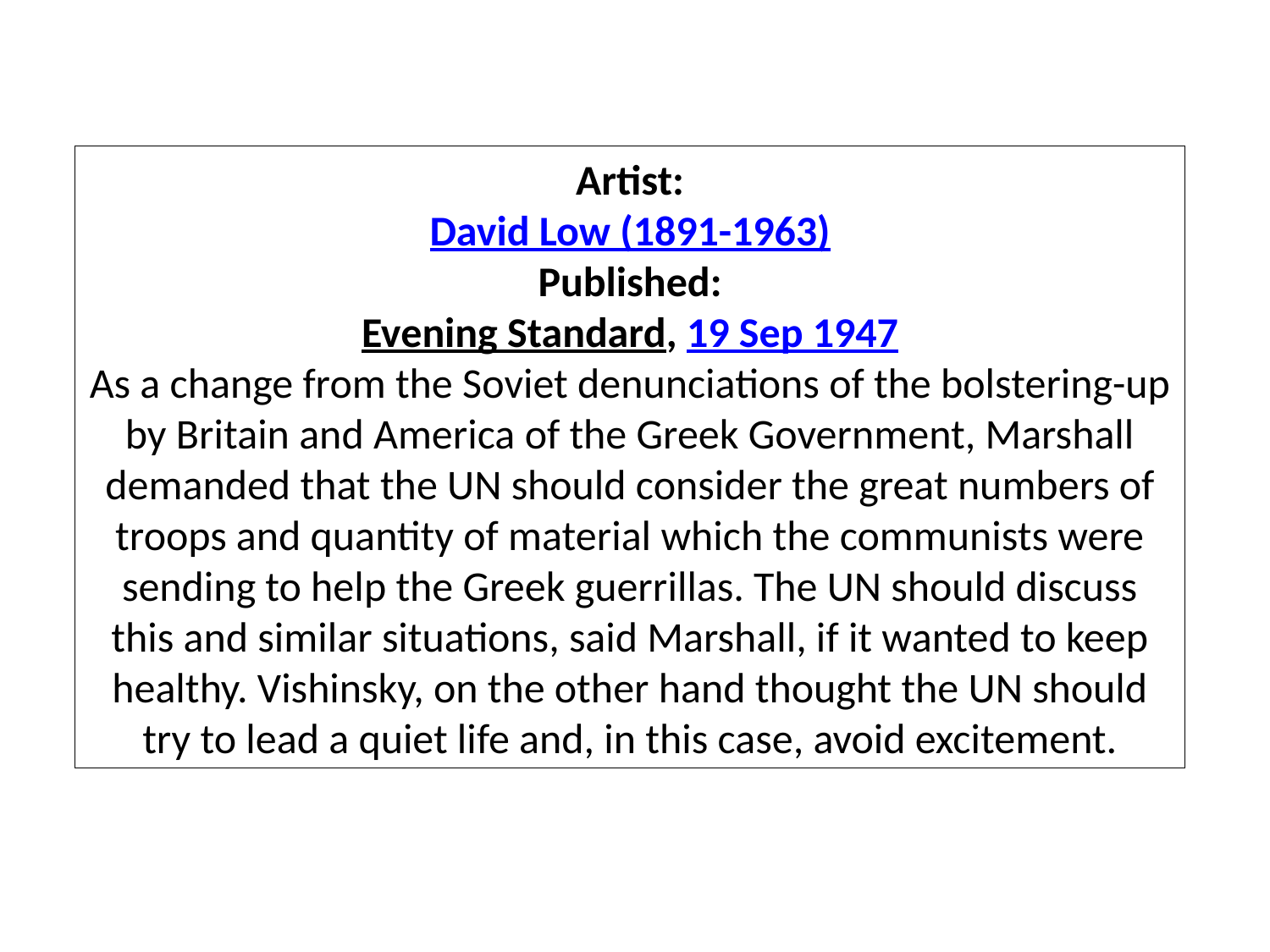

Artist:
David Low (1891-1963)
Published:
Evening Standard, 19 Sep 1947
As a change from the Soviet denunciations of the bolstering-up by Britain and America of the Greek Government, Marshall demanded that the UN should consider the great numbers of troops and quantity of material which the communists were sending to help the Greek guerrillas. The UN should discuss this and similar situations, said Marshall, if it wanted to keep healthy. Vishinsky, on the other hand thought the UN should try to lead a quiet life and, in this case, avoid excitement.